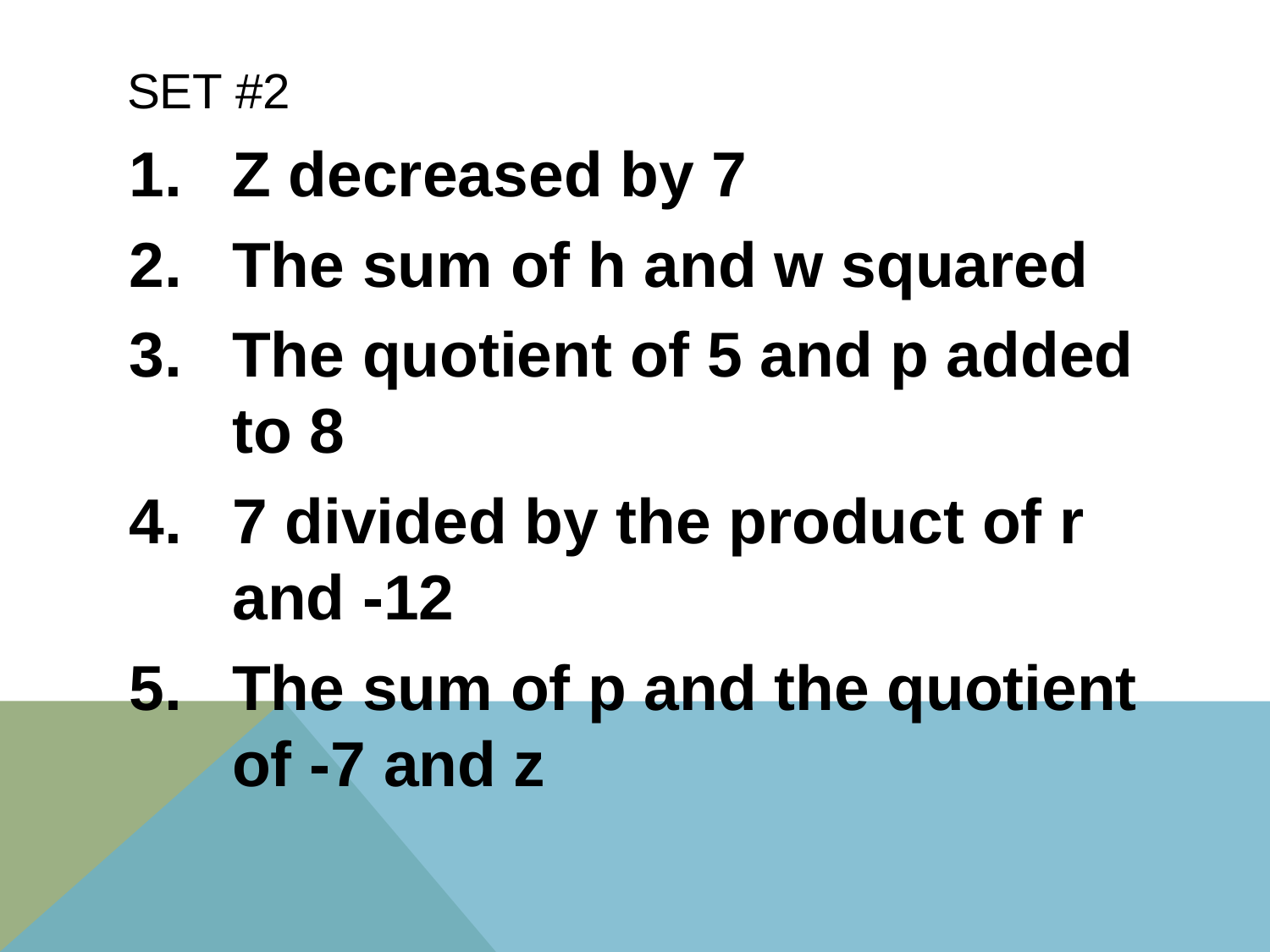

# Set #2
Z decreased by 7
The sum of h and w squared
The quotient of 5 and p added to 8
7 divided by the product of r and -12
The sum of p and the quotient of -7 and z